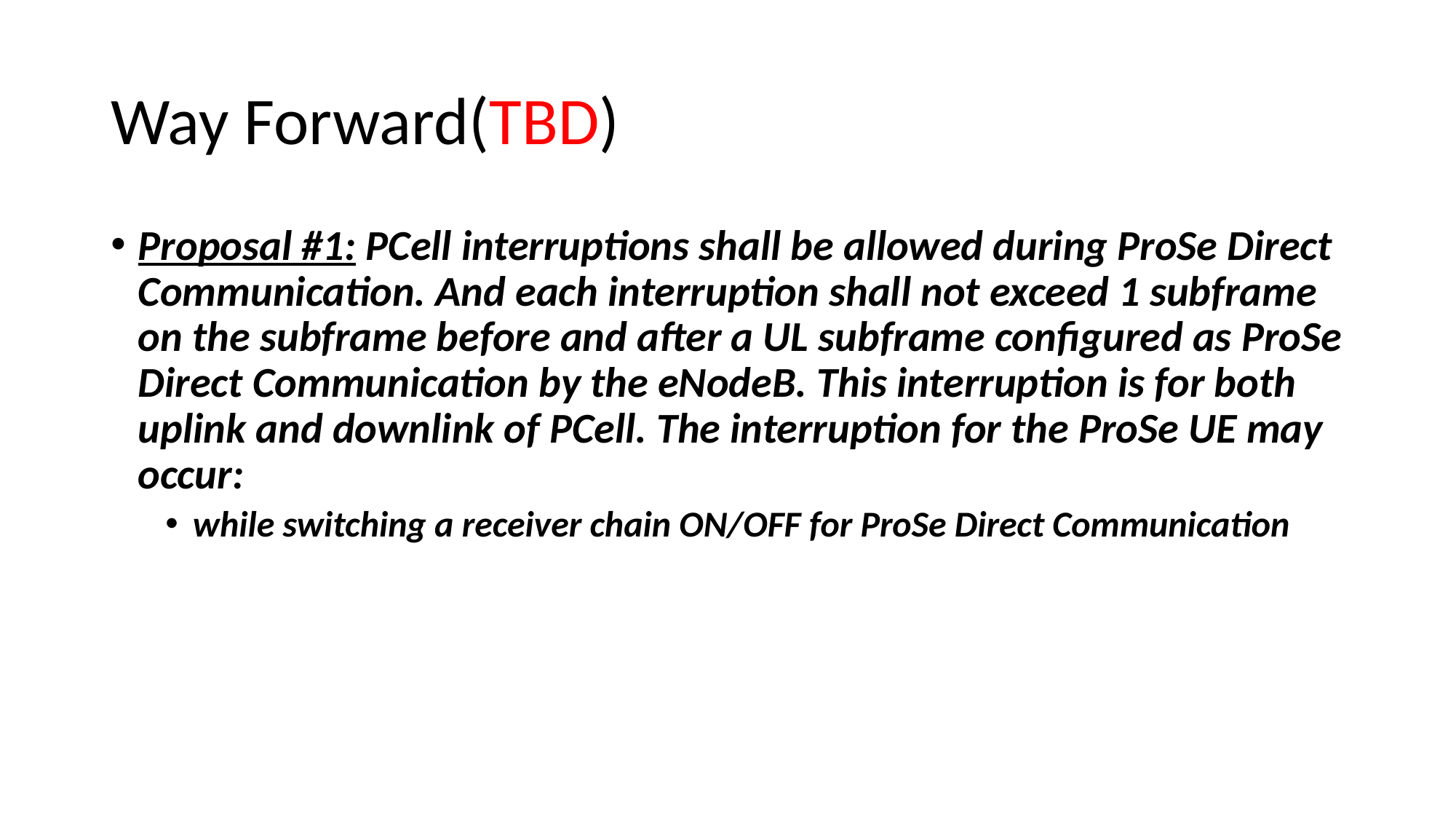

# Way Forward(TBD)
Proposal #1: PCell interruptions shall be allowed during ProSe Direct Communication. And each interruption shall not exceed 1 subframe on the subframe before and after a UL subframe configured as ProSe Direct Communication by the eNodeB. This interruption is for both uplink and downlink of PCell. The interruption for the ProSe UE may occur:
while switching a receiver chain ON/OFF for ProSe Direct Communication